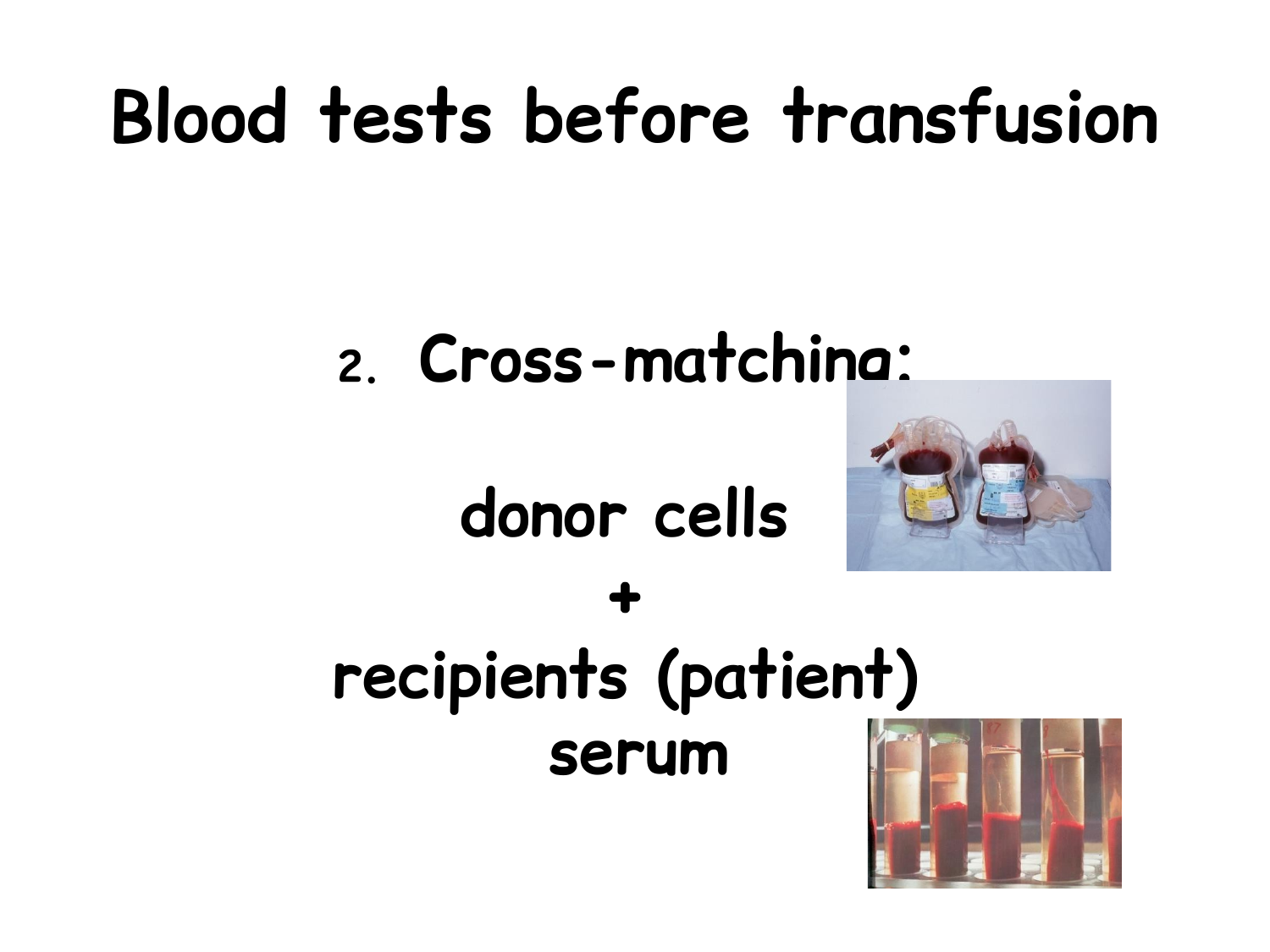

# Blood tests before transfusion
2.	Cross-matching:

donor cells
+
recipients (patient)  serum